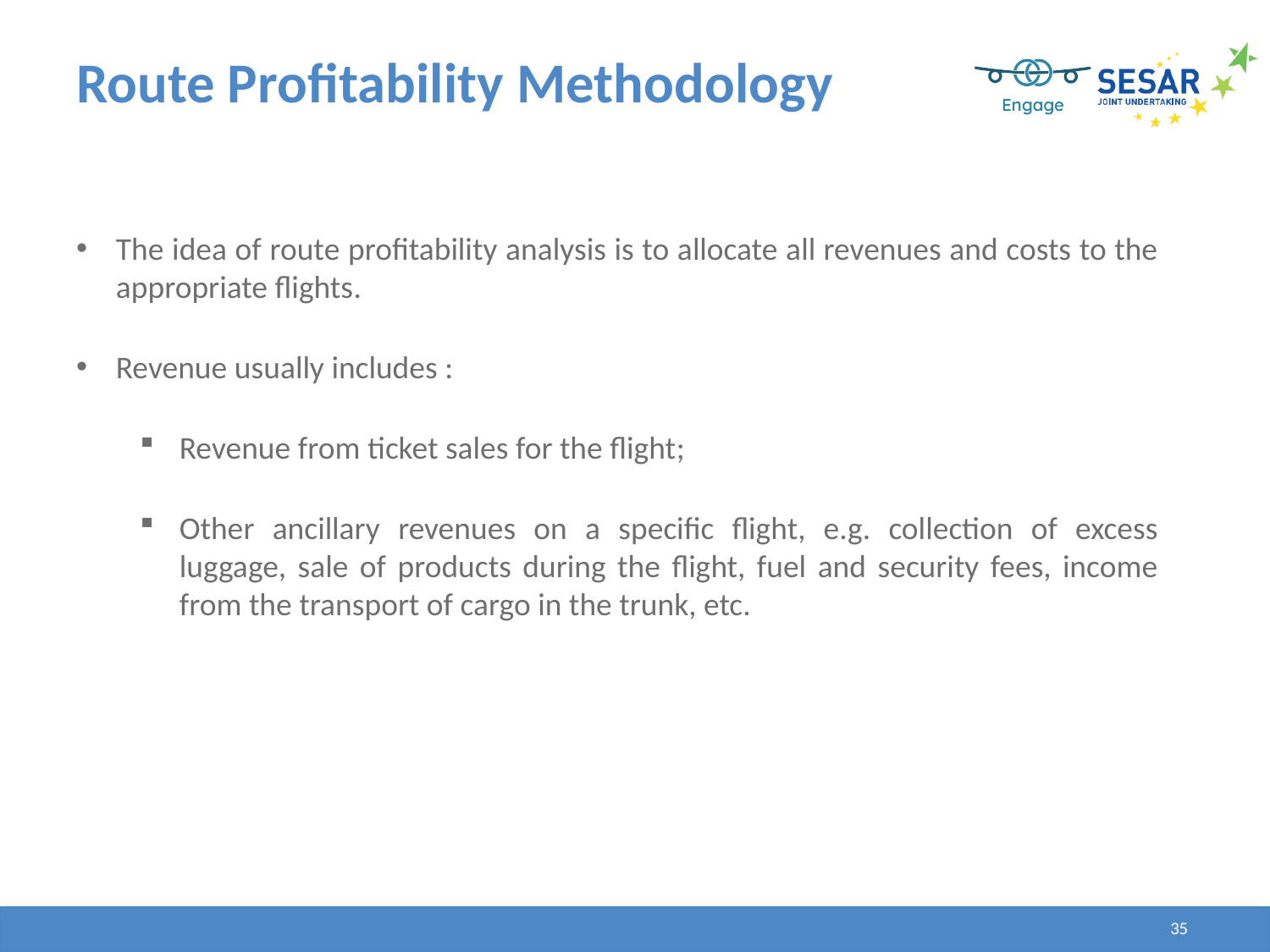

# Route Profitability Methodology
The idea of route profitability analysis is to allocate all revenues and costs to the appropriate flights.
Revenue usually includes :
Revenue from ticket sales for the flight;
Other ancillary revenues on a specific flight, e.g. collection of excess luggage, sale of products during the flight, fuel and security fees, income from the transport of cargo in the trunk, etc.
35